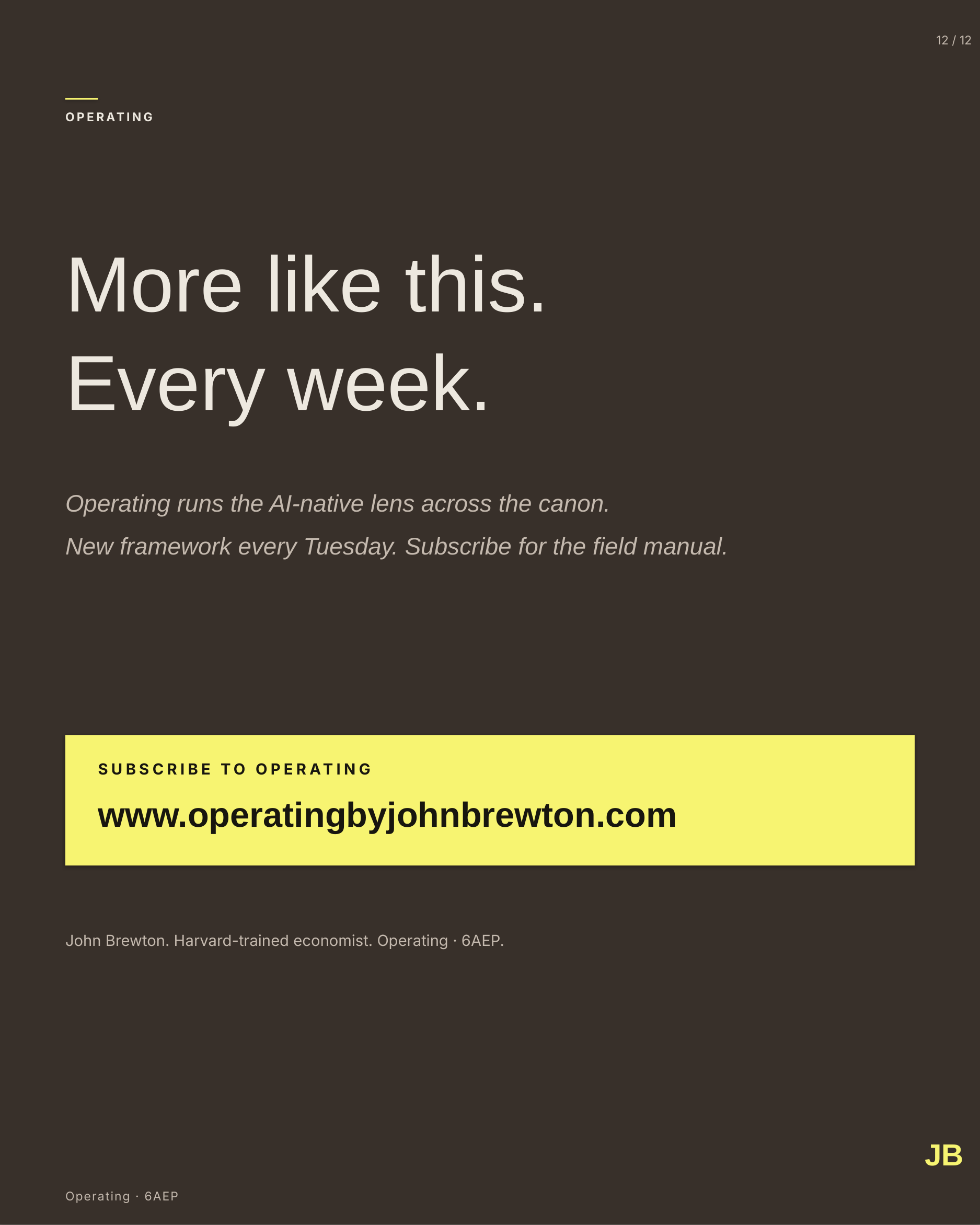

12 / 12

OPERATING
More like this.
Every week.
Operating runs the AI-native lens across the canon.
New framework every Tuesday. Subscribe for the field manual.

SUBSCRIBE TO OPERATING
www.operatingbyjohnbrewton.com
John Brewton. Harvard-trained economist. Operating · 6AEP.
JB
Operating · 6AEP